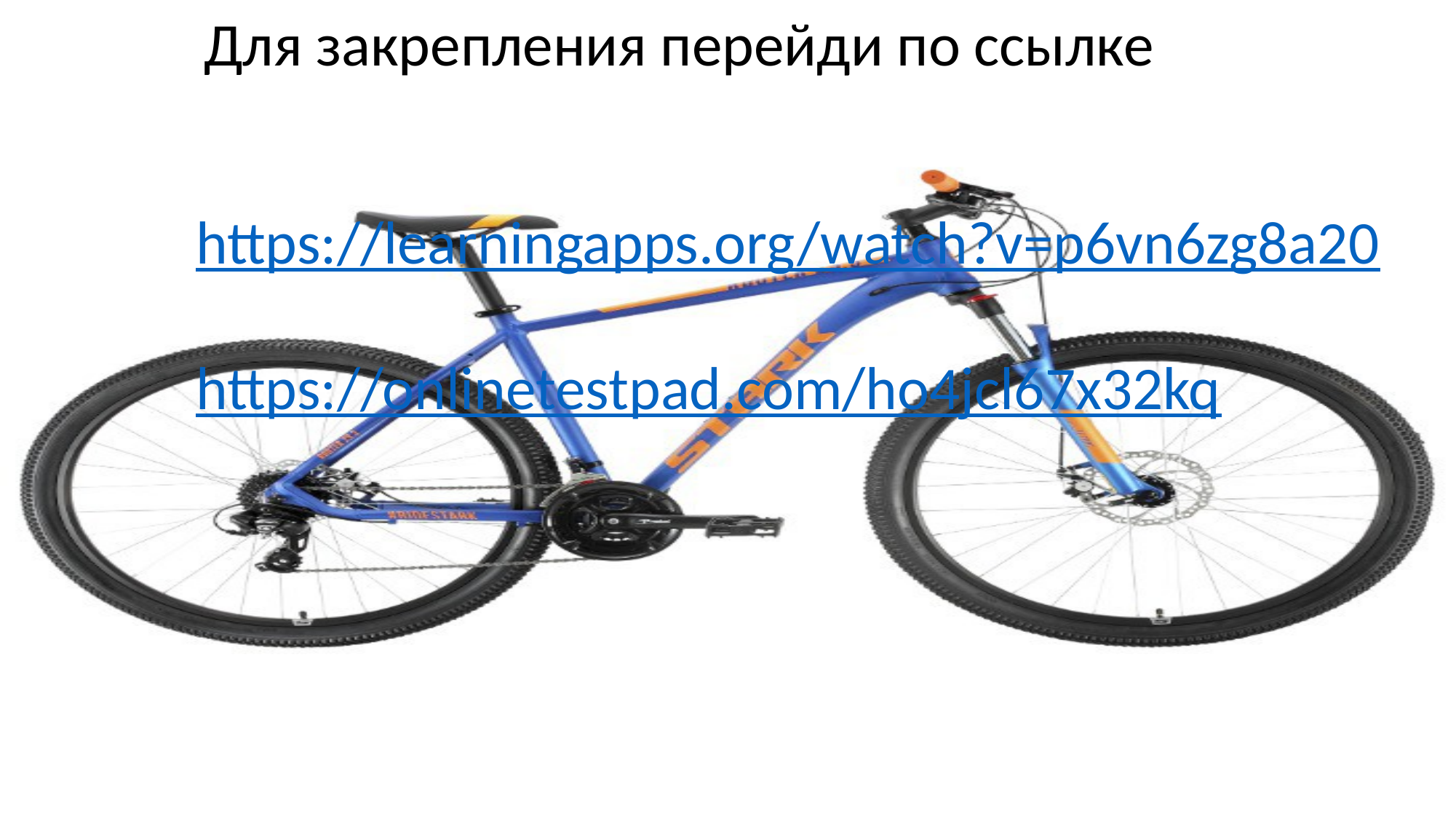

Для закрепления перейди по ссылке
https://learningapps.org/watch?v=p6vn6zg8a20

https://onlinetestpad.com/ho4jcl67x32kq